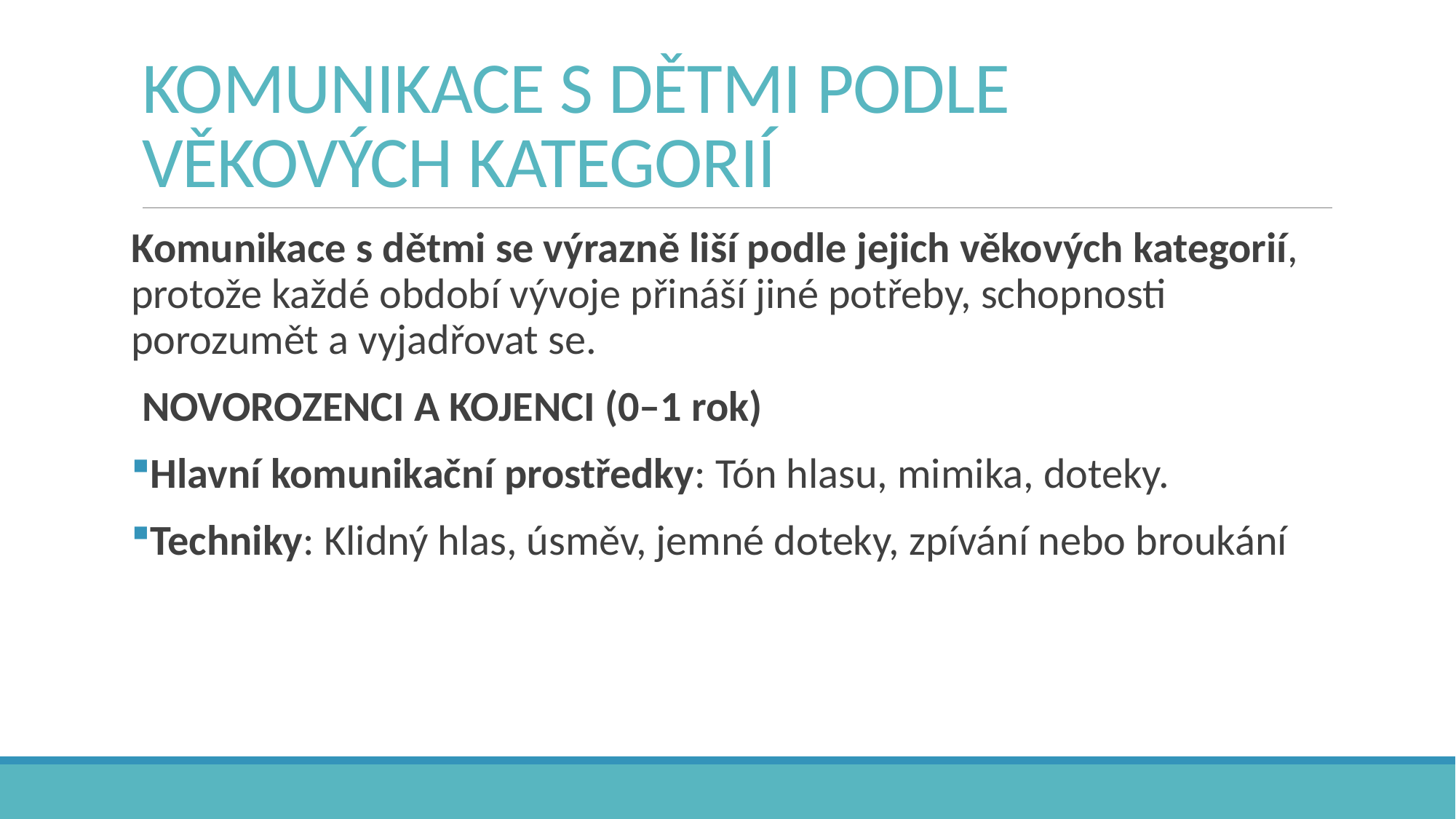

# KOMUNIKACE S DĚTMI PODLE VĚKOVÝCH KATEGORIÍ
Komunikace s dětmi se výrazně liší podle jejich věkových kategorií, protože každé období vývoje přináší jiné potřeby, schopnosti porozumět a vyjadřovat se.
NOVOROZENCI A KOJENCI (0–1 rok)
Hlavní komunikační prostředky: Tón hlasu, mimika, doteky.
Techniky: Klidný hlas, úsměv, jemné doteky, zpívání nebo broukání